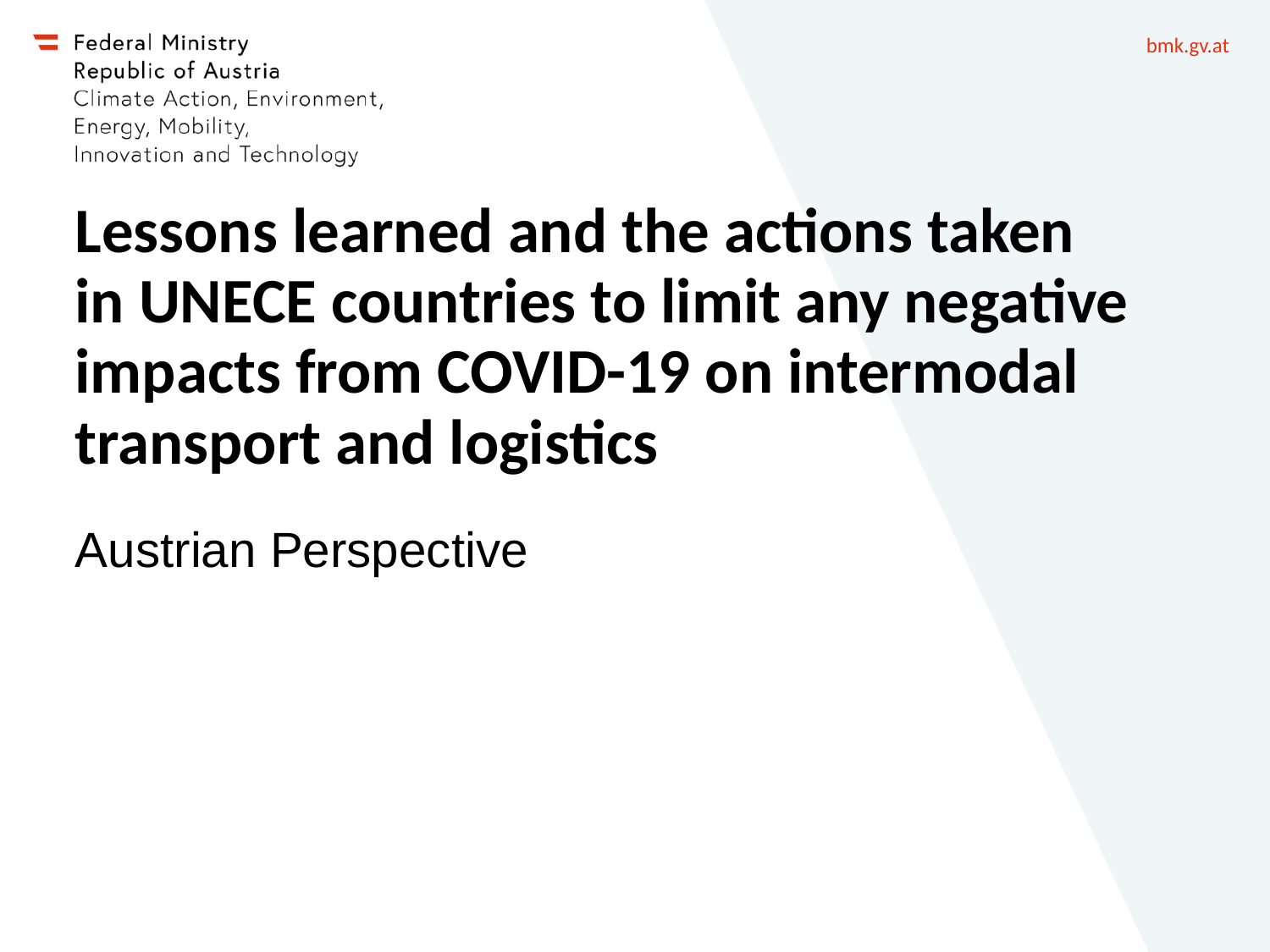

# Lessons learned and the actions taken in UNECE countries to limit any negative impacts from COVID-19 on intermodal transport and logistics
Austrian Perspective